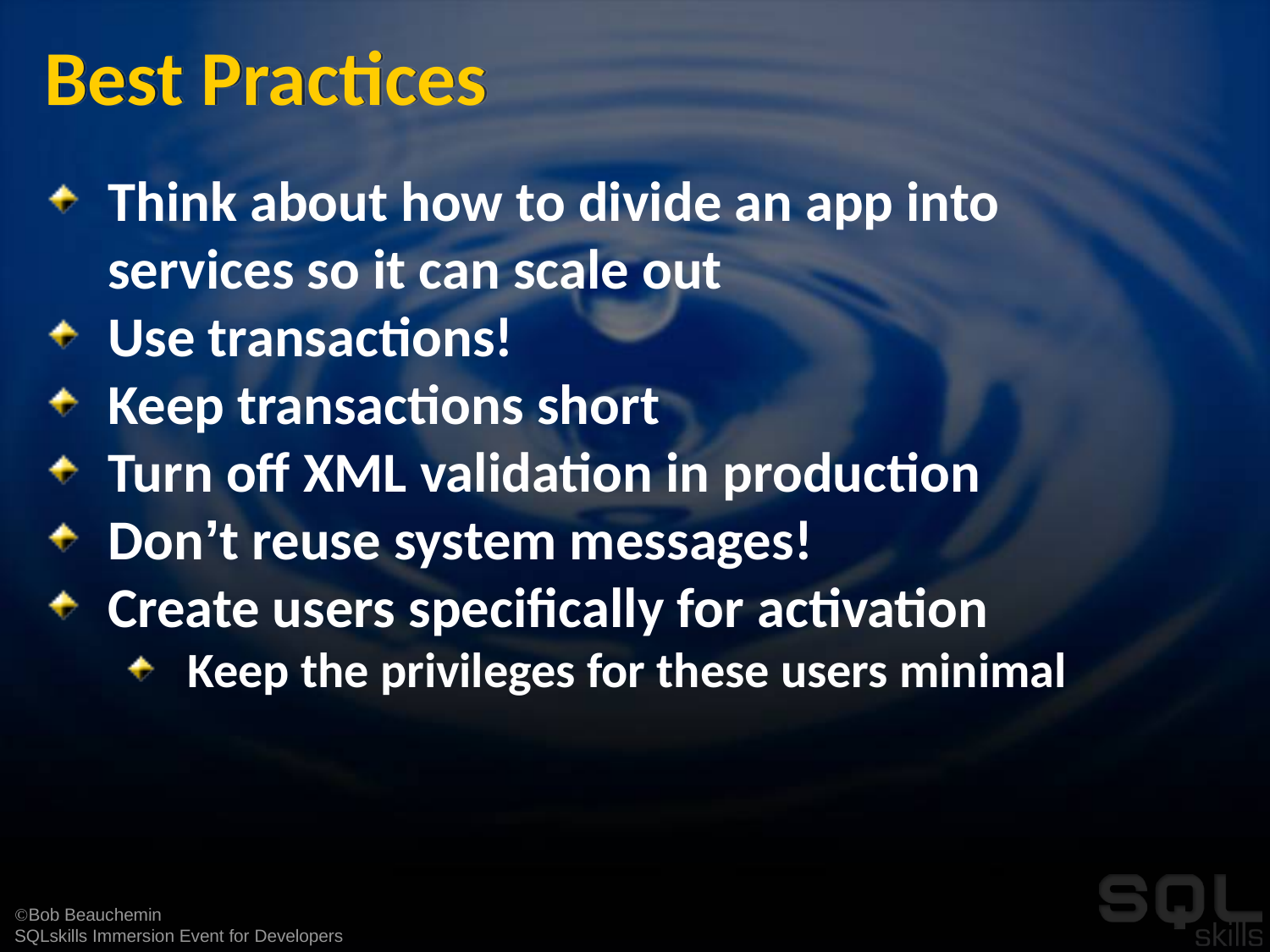

# Best Practices
Think about how to divide an app into services so it can scale out
Use transactions!
Keep transactions short
Turn off XML validation in production
Don’t reuse system messages!
Create users specifically for activation
Keep the privileges for these users minimal